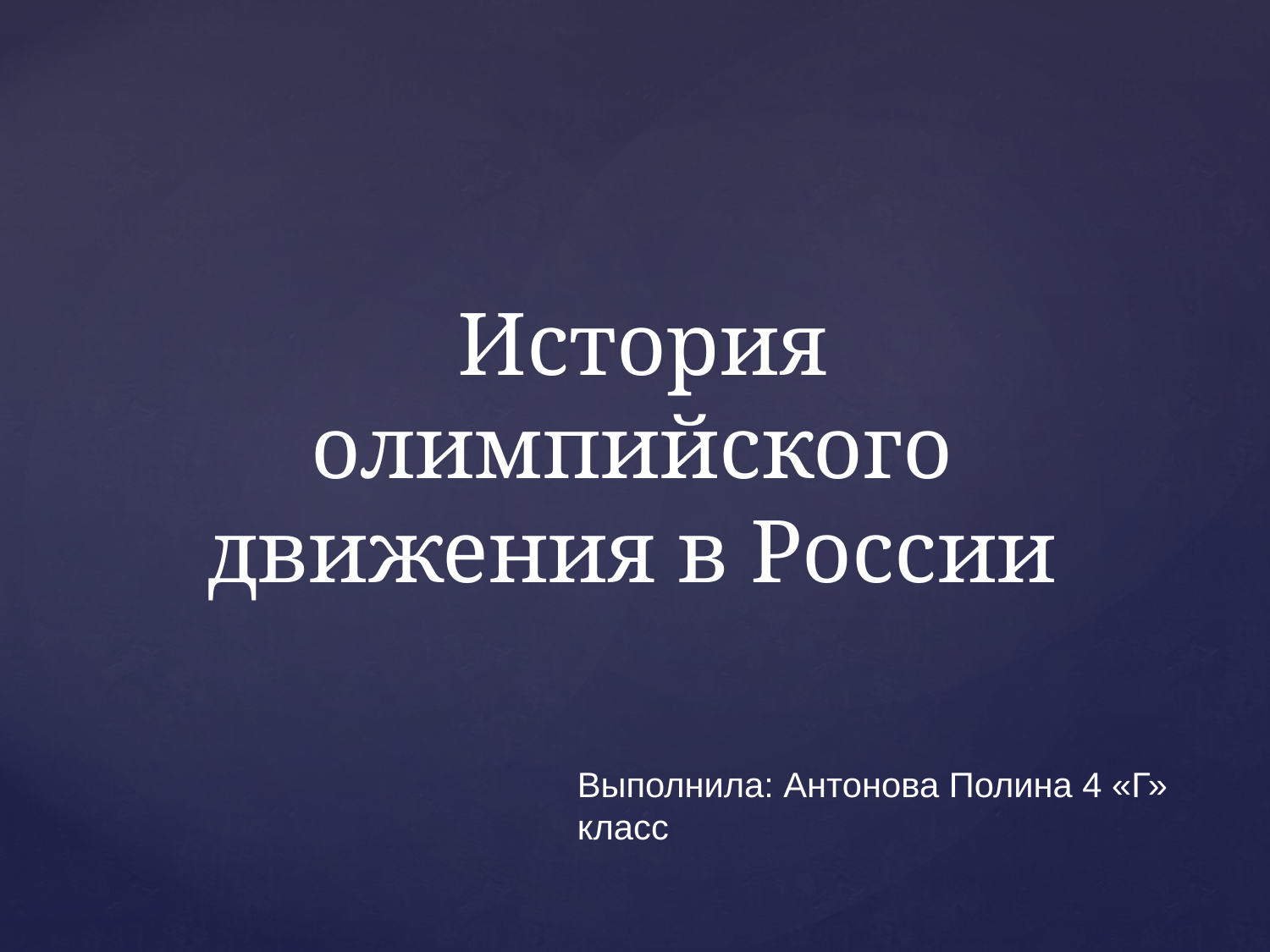

# История олимпийского движения в России
Выполнила: Антонова Полина 4 «Г» класс